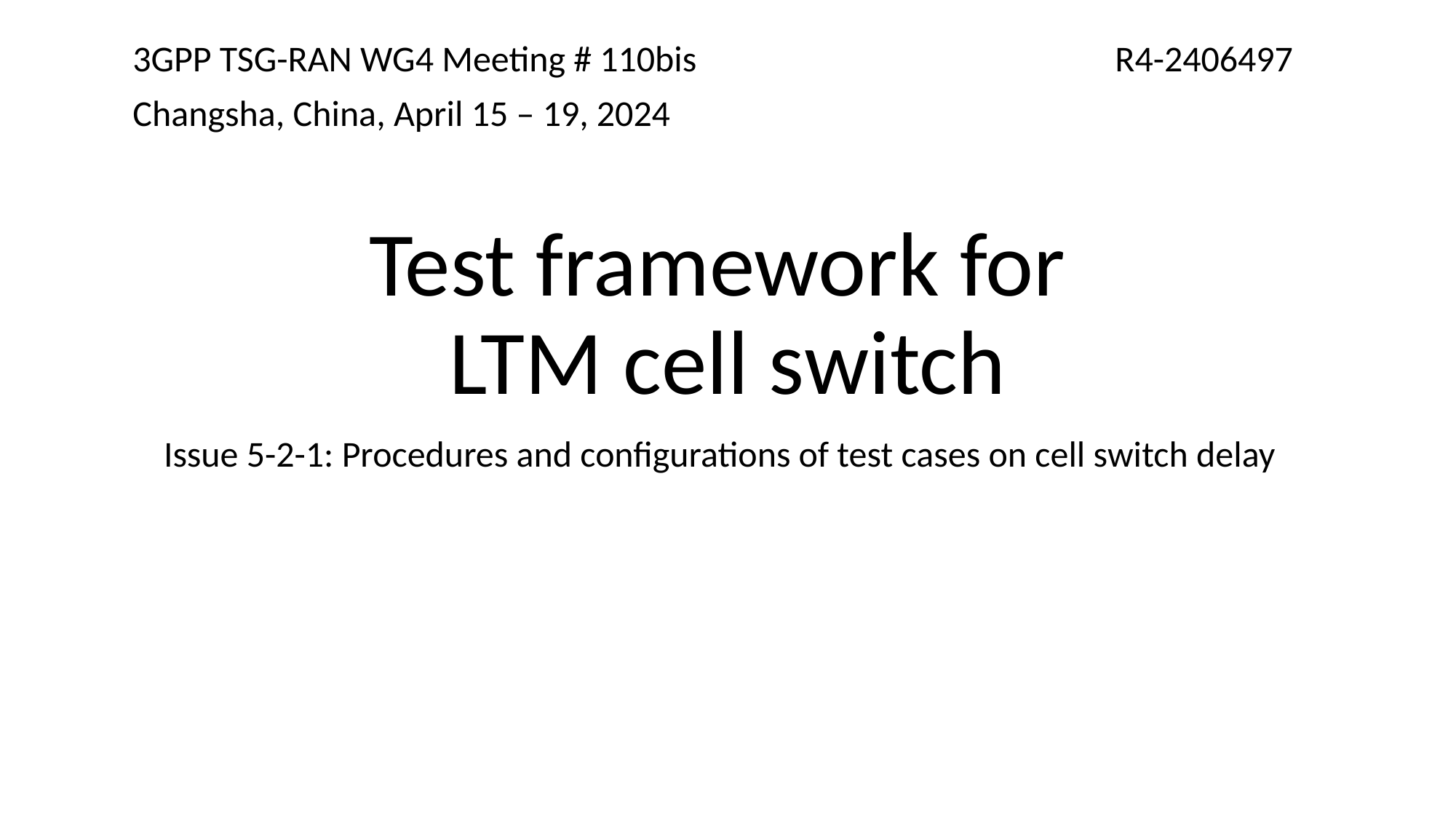

3GPP TSG-RAN WG4 Meeting # 110bis				R4-2406497
Changsha, China, April 15 – 19, 2024
# Test framework for LTM cell switch
Issue 5-2-1: Procedures and configurations of test cases on cell switch delay